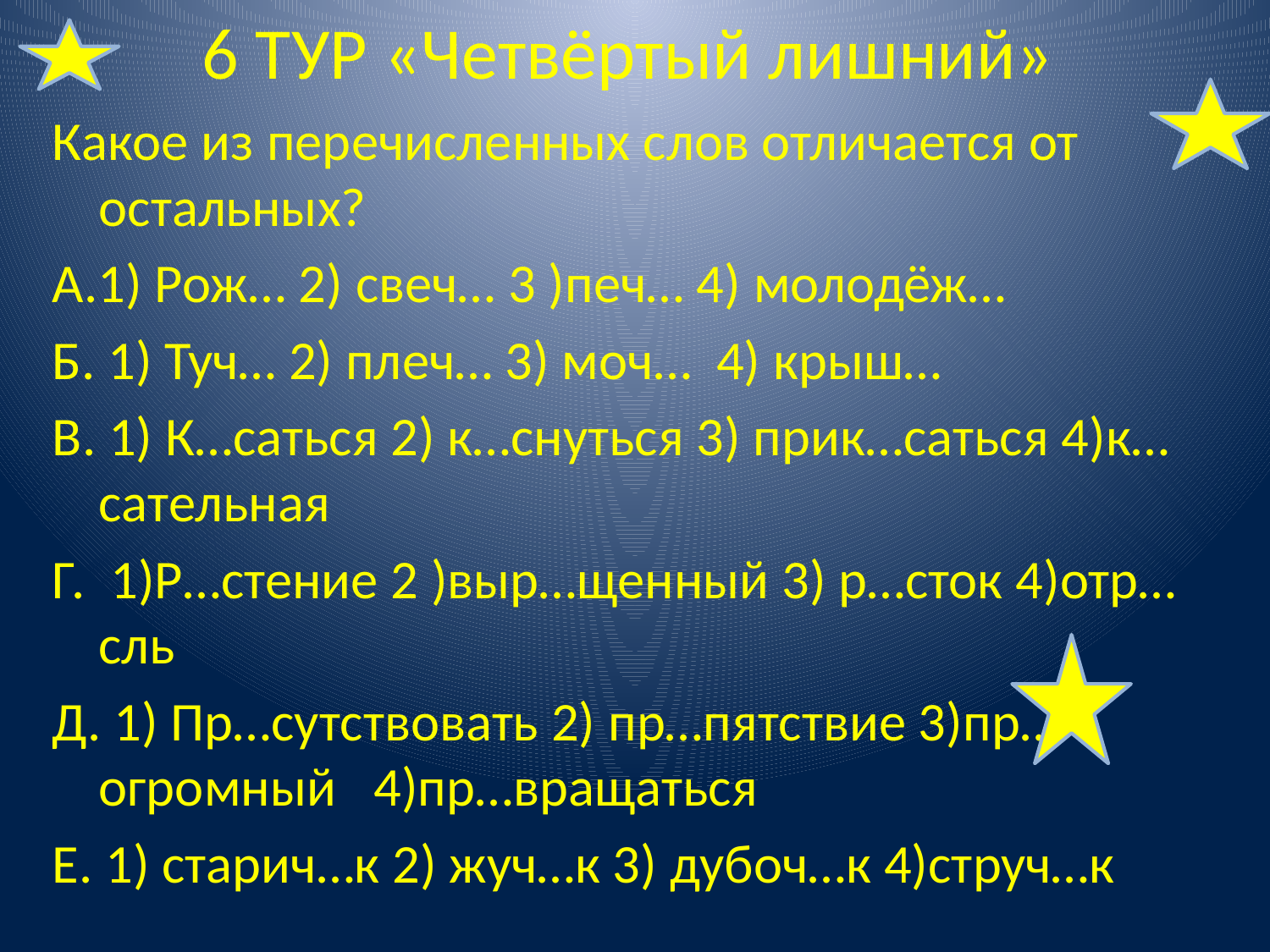

# 6 ТУР «Четвёртый лишний»

Какое из перечисленных слов отличается от остальных?
А.1) Рож… 2) свеч… 3 )печ… 4) молодёж…
Б. 1) Туч… 2) плеч… 3) моч…  4) крыш…
В. 1) К…саться 2) к…снуться 3) прик…саться 4)к…сательная
Г.  1)Р…стение 2 )выр…щенный 3) р…сток 4)отр…сль
Д. 1) Пр…сутствовать 2) пр…пятствие 3)пр…огромный   4)пр…вращаться
Е. 1) старич…к 2) жуч…к 3) дубоч…к 4)струч…к